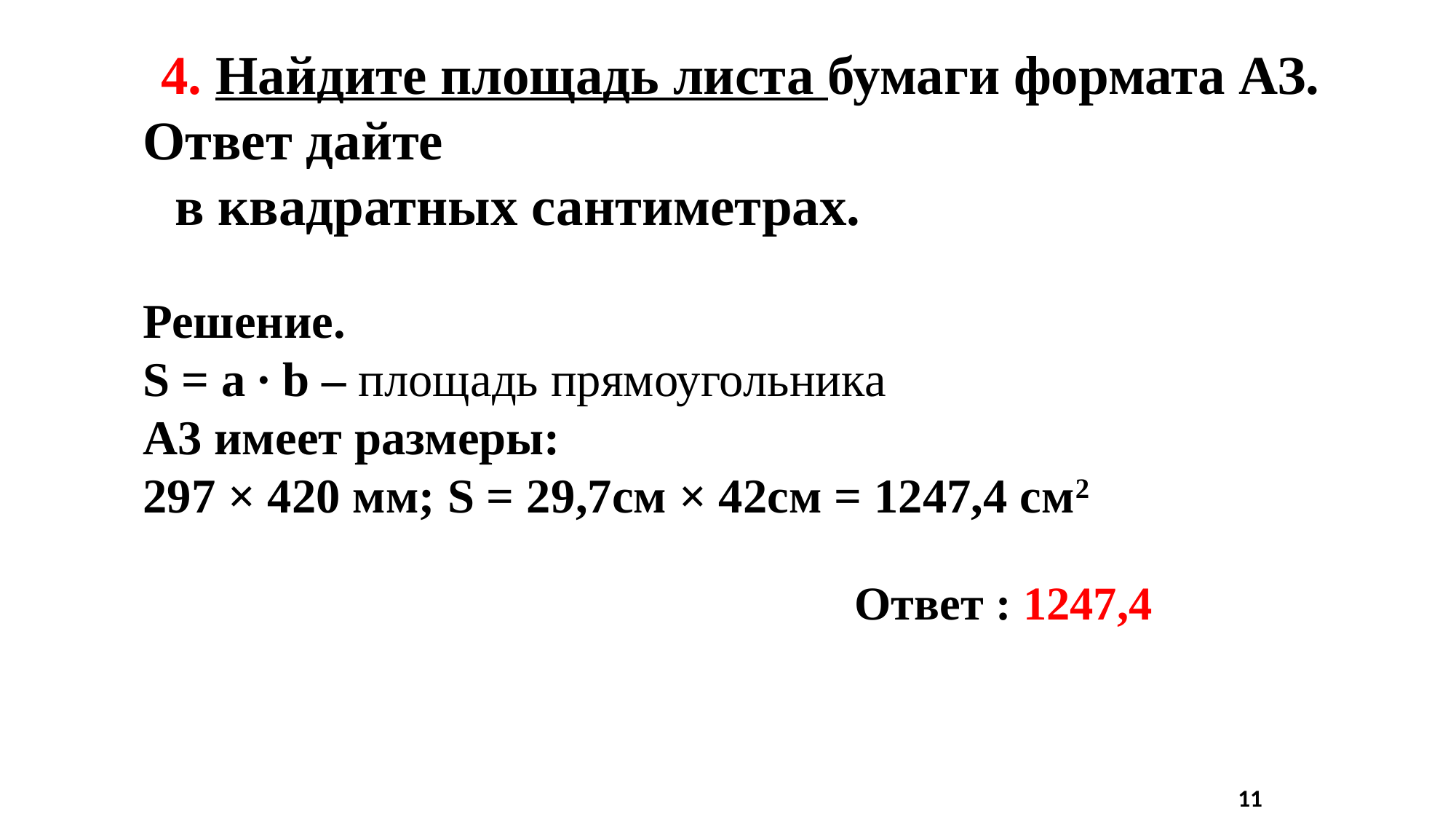

4. Найдите площадь листа бумаги формата АЗ. Ответ дайте
 в квадратных сантиметрах.
Решение.
S = a ∙ b – площадь прямоугольника
А3 имеет размеры:
297 × 420 мм; S = 29,7см × 42см = 1247,4 см2

Ответ : 1247,4

11